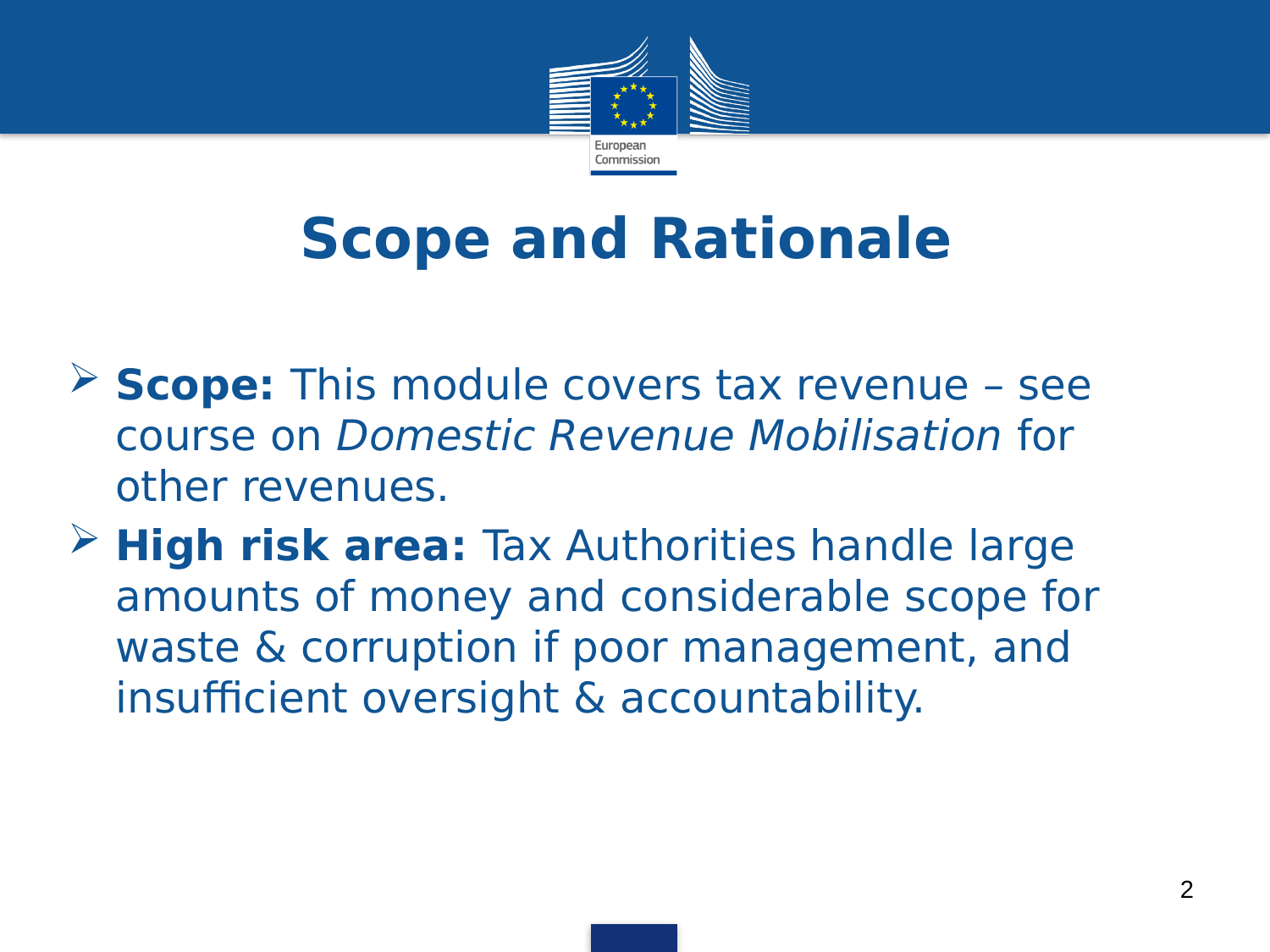

Scope and Rationale

Scope: This module covers tax revenue – see course on Domestic Revenue Mobilisation for other revenues.
High risk area: Tax Authorities handle large amounts of money and considerable scope for waste & corruption if poor management, and insufficient oversight & accountability.

2